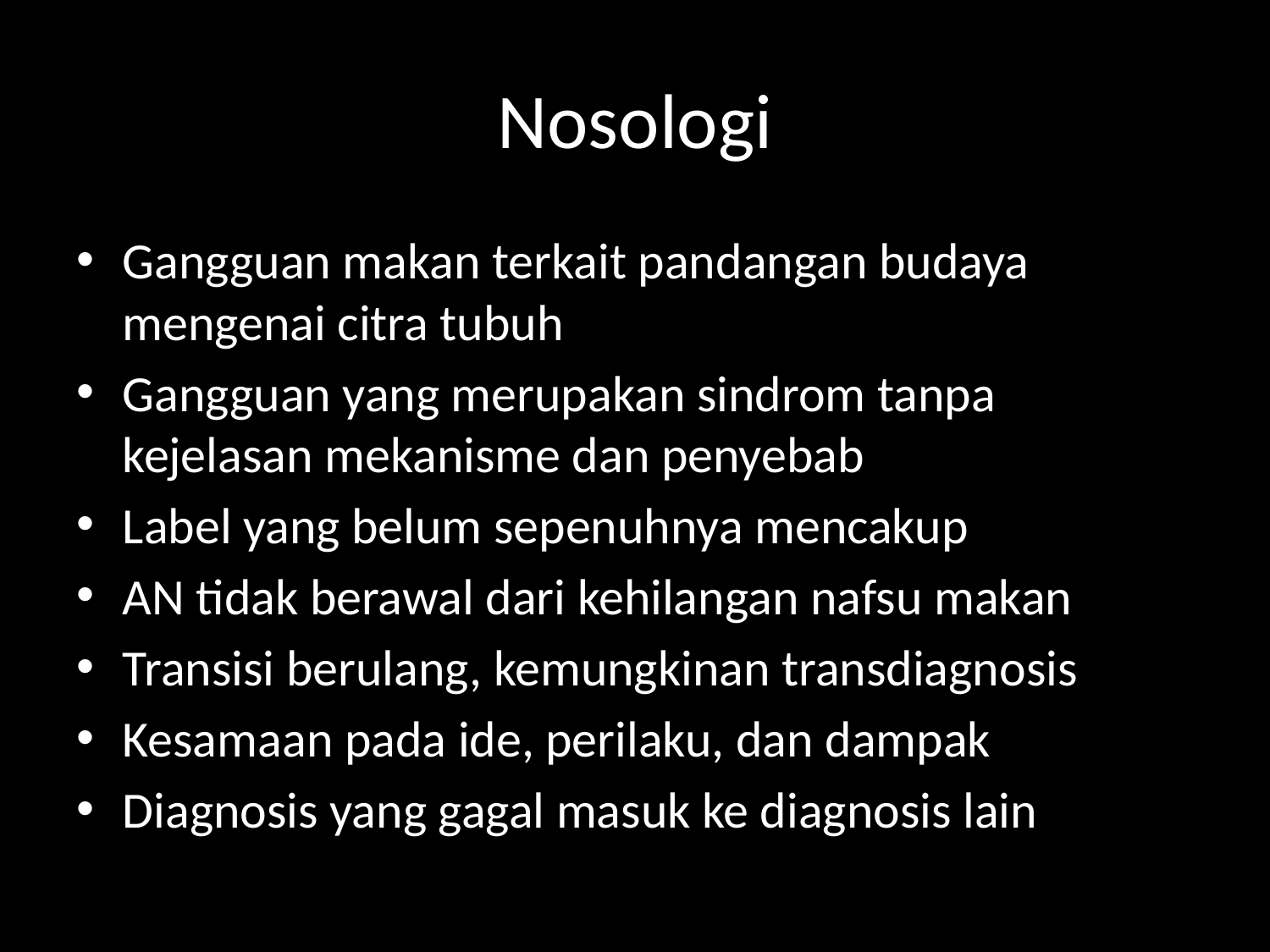

# Nosologi
Gangguan makan terkait pandangan budaya mengenai citra tubuh
Gangguan yang merupakan sindrom tanpa kejelasan mekanisme dan penyebab
Label yang belum sepenuhnya mencakup
AN tidak berawal dari kehilangan nafsu makan
Transisi berulang, kemungkinan transdiagnosis
Kesamaan pada ide, perilaku, dan dampak
Diagnosis yang gagal masuk ke diagnosis lain